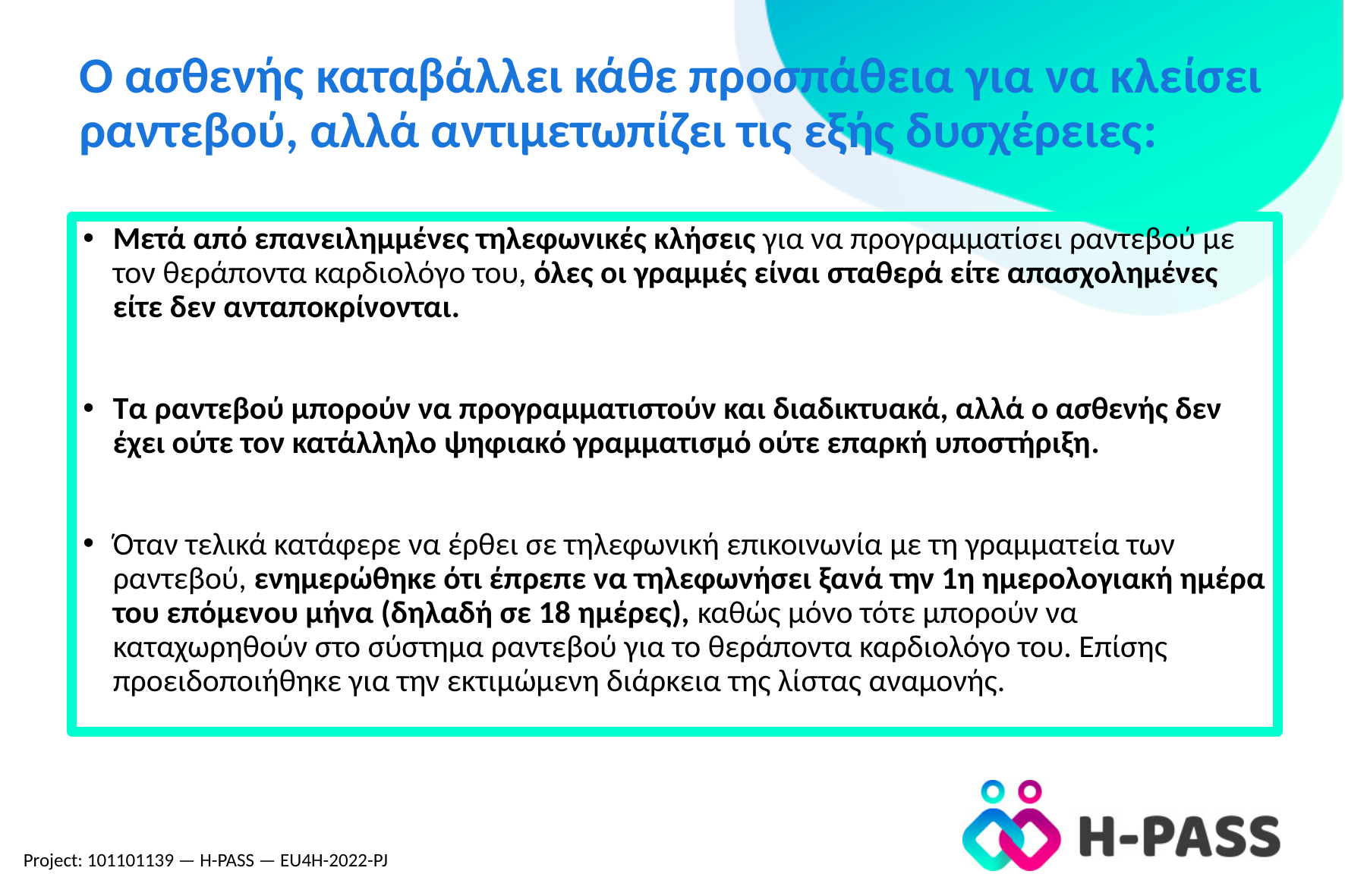

# Ο ασθενής καταβάλλει κάθε προσπάθεια για να κλείσει ραντεβού, αλλά αντιμετωπίζει τις εξής δυσχέρειες:
Μετά από επανειλημμένες τηλεφωνικές κλήσεις για να προγραμματίσει ραντεβού με τον θεράποντα καρδιολόγο του, όλες οι γραμμές είναι σταθερά είτε απασχολημένες είτε δεν ανταποκρίνονται.

Τα ραντεβού μπορούν να προγραμματιστούν και διαδικτυακά, αλλά ο ασθενής δεν έχει ούτε τον κατάλληλο ψηφιακό γραμματισμό ούτε επαρκή υποστήριξη.

Όταν τελικά κατάφερε να έρθει σε τηλεφωνική επικοινωνία με τη γραμματεία των ραντεβού, ενημερώθηκε ότι έπρεπε να τηλεφωνήσει ξανά την 1η ημερολογιακή ημέρα του επόμενου μήνα (δηλαδή σε 18 ημέρες), καθώς μόνο τότε μπορούν να καταχωρηθούν στο σύστημα ραντεβού για το θεράποντα καρδιολόγο του. Επίσης προειδοποιήθηκε για την εκτιμώμενη διάρκεια της λίστας αναμονής.
Project: 101101139 — H-PASS — EU4H-2022-PJ